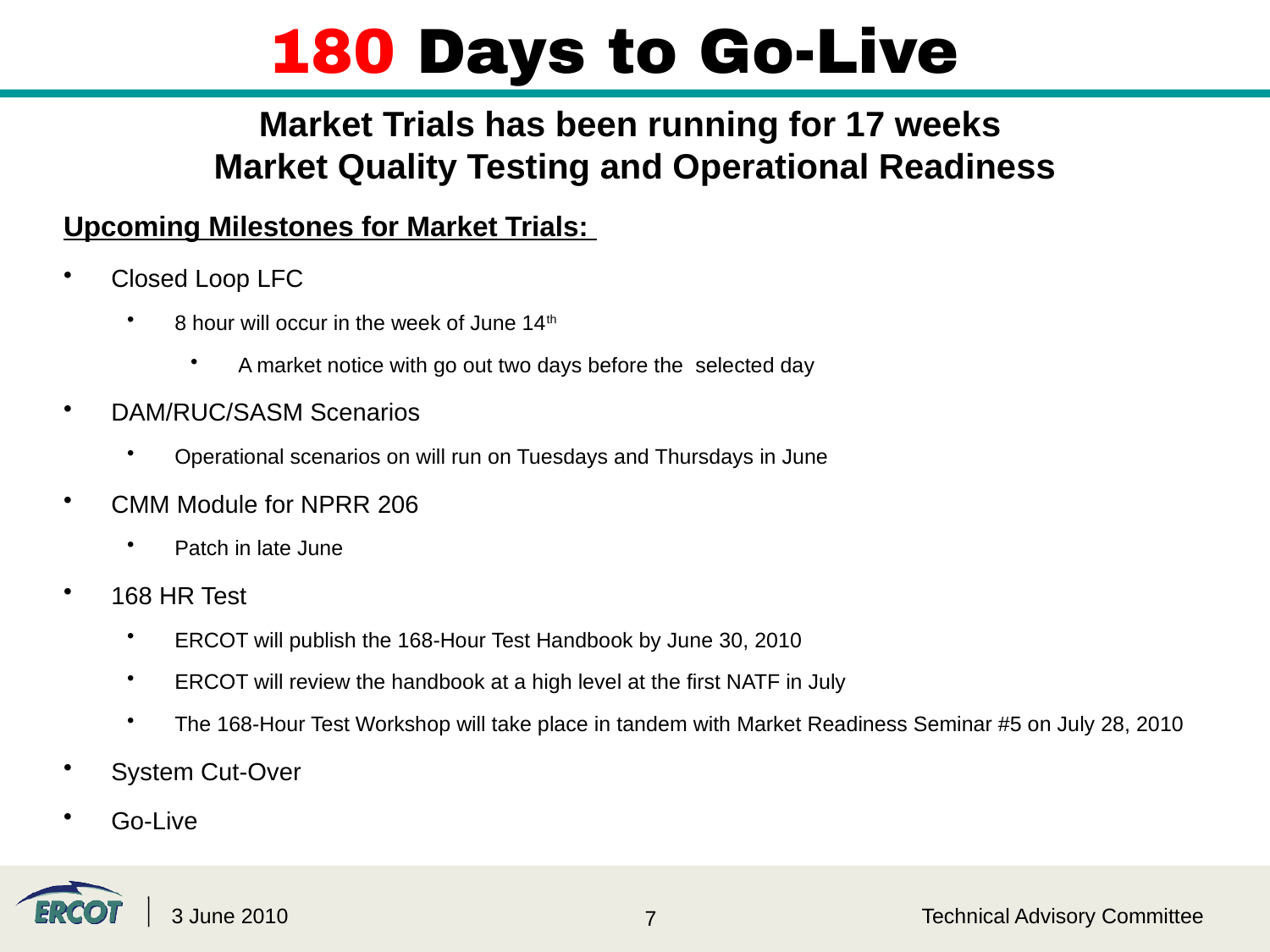

# 180 Days to Go-Live
Market Trials has been running for 17 weeks
Market Quality Testing and Operational Readiness

Upcoming Milestones for Market Trials:
Closed Loop LFC
8 hour will occur in the week of June 14th
A market notice with go out two days before the  selected day
DAM/RUC/SASM Scenarios
Operational scenarios on will run on Tuesdays and Thursdays in June
CMM Module for NPRR 206
Patch in late June
168 HR Test
ERCOT will publish the 168-Hour Test Handbook by June 30, 2010
ERCOT will review the handbook at a high level at the first NATF in July
The 168-Hour Test Workshop will take place in tandem with Market Readiness Seminar #5 on July 28, 2010
System Cut-Over
Go-Live
3 June 2010
Technical Advisory Committee